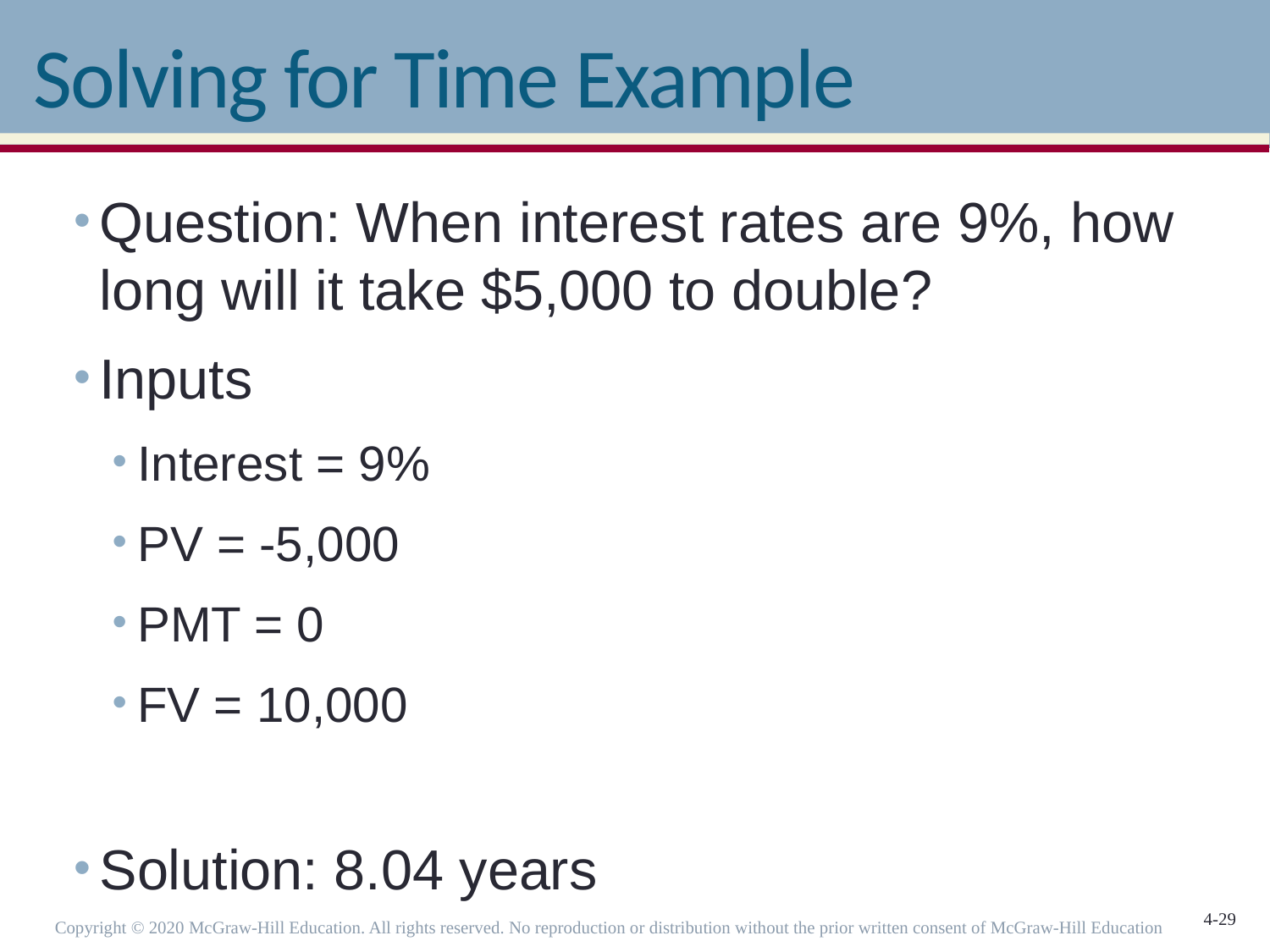

# Solving for Time Example
Question: When interest rates are 9%, how long will it take $5,000 to double?
Inputs
Interest = 9%
PV = -5,000
PMT = 0
FV = 10,000

Solution: 8.04 years
Copyright © 2020 McGraw-Hill Education. All rights reserved. No reproduction or distribution without the prior written consent of McGraw-Hill Education